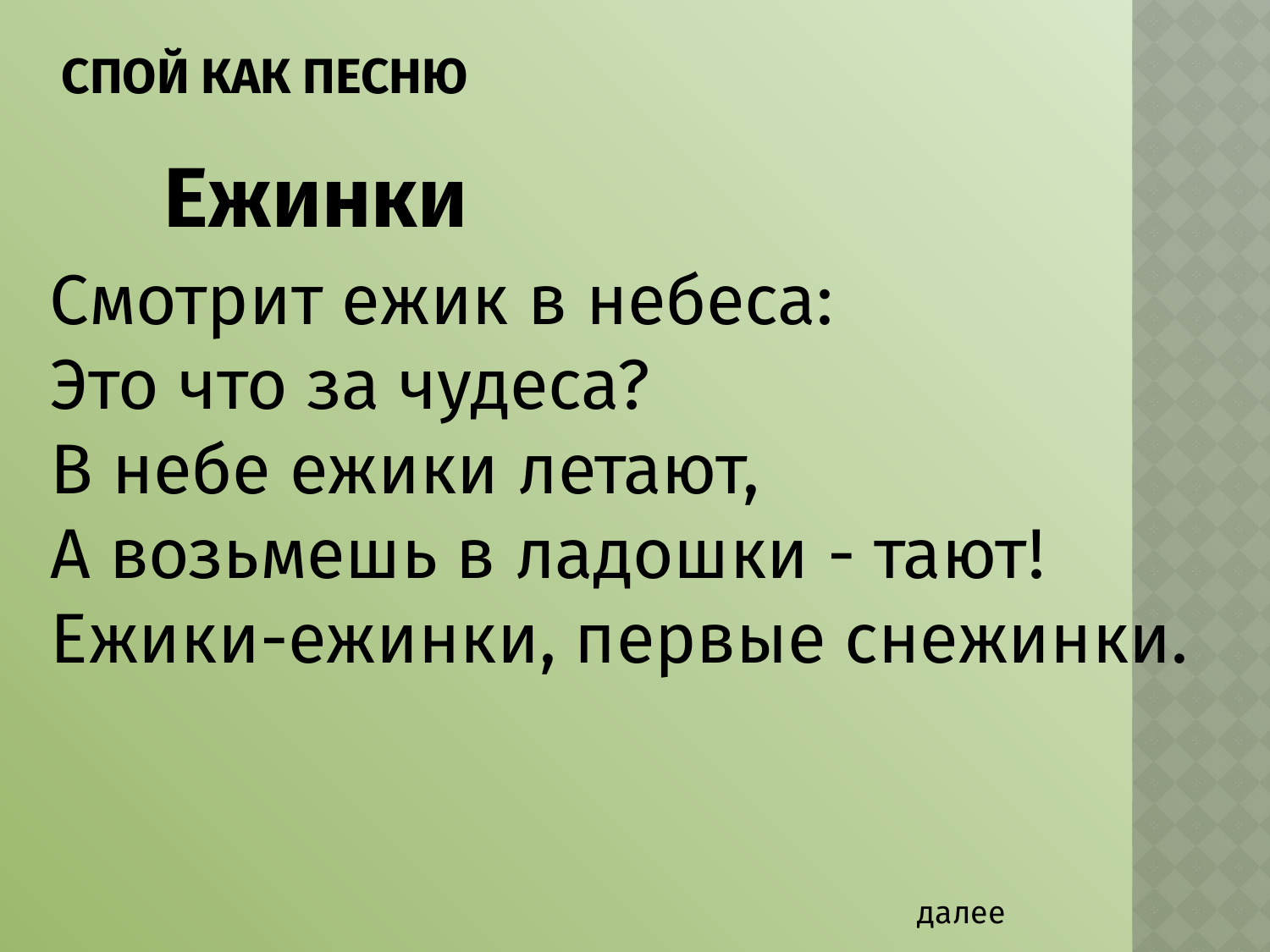

# Спой как песню
              Ежинки
  Смотрит ежик в небеса:
Это что за чудеса?
В небе ежики летают,
А возьмешь в ладошки - тают!
Ежики-ежинки, первые снежинки.
далее